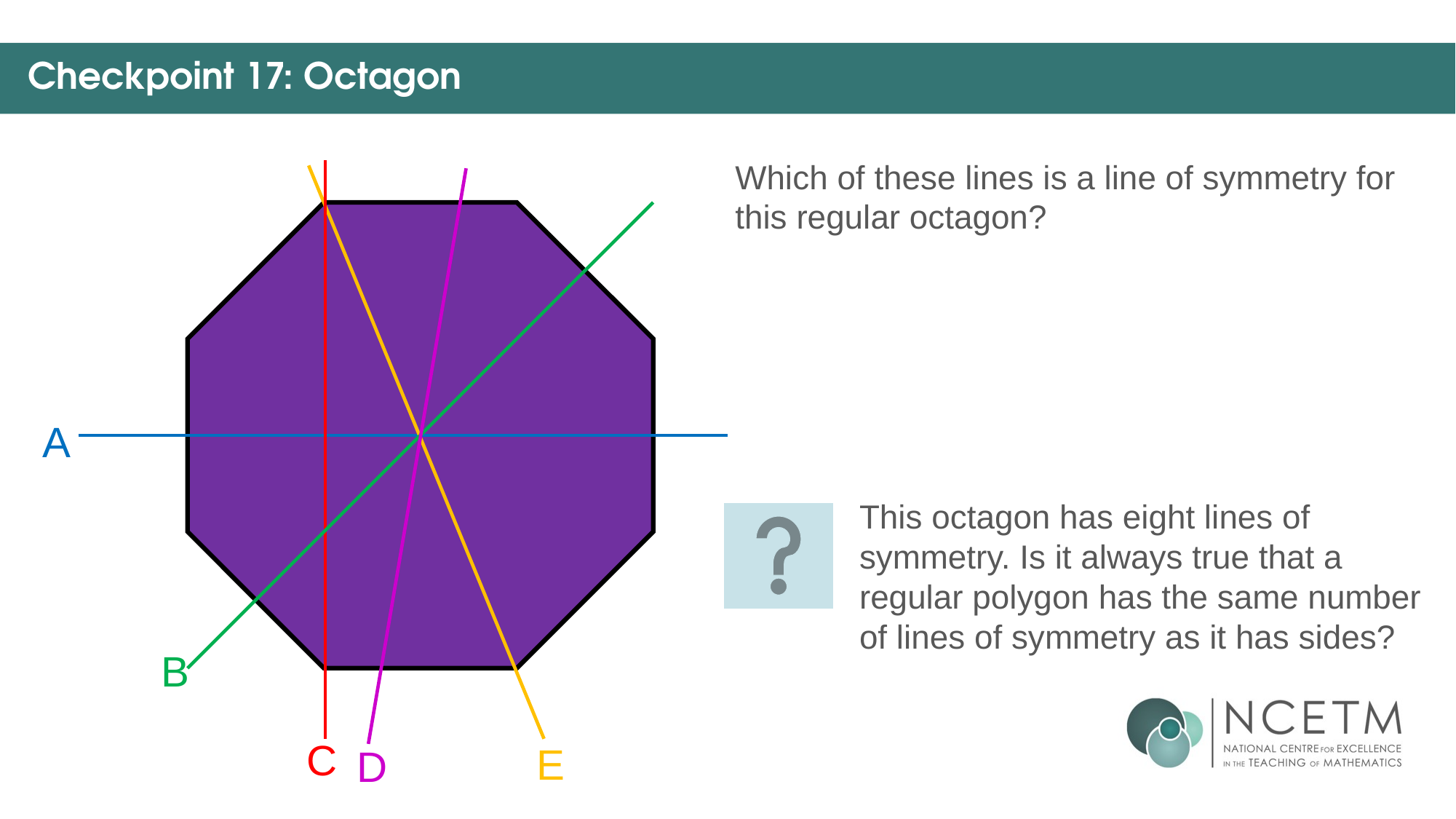

Checkpoint 17: Octagon
Which of these lines is a line of symmetry for this regular octagon?

A
This octagon has eight lines of symmetry. Is it always true that a regular polygon has the same number of lines of symmetry as it has sides?

B
C
E
D